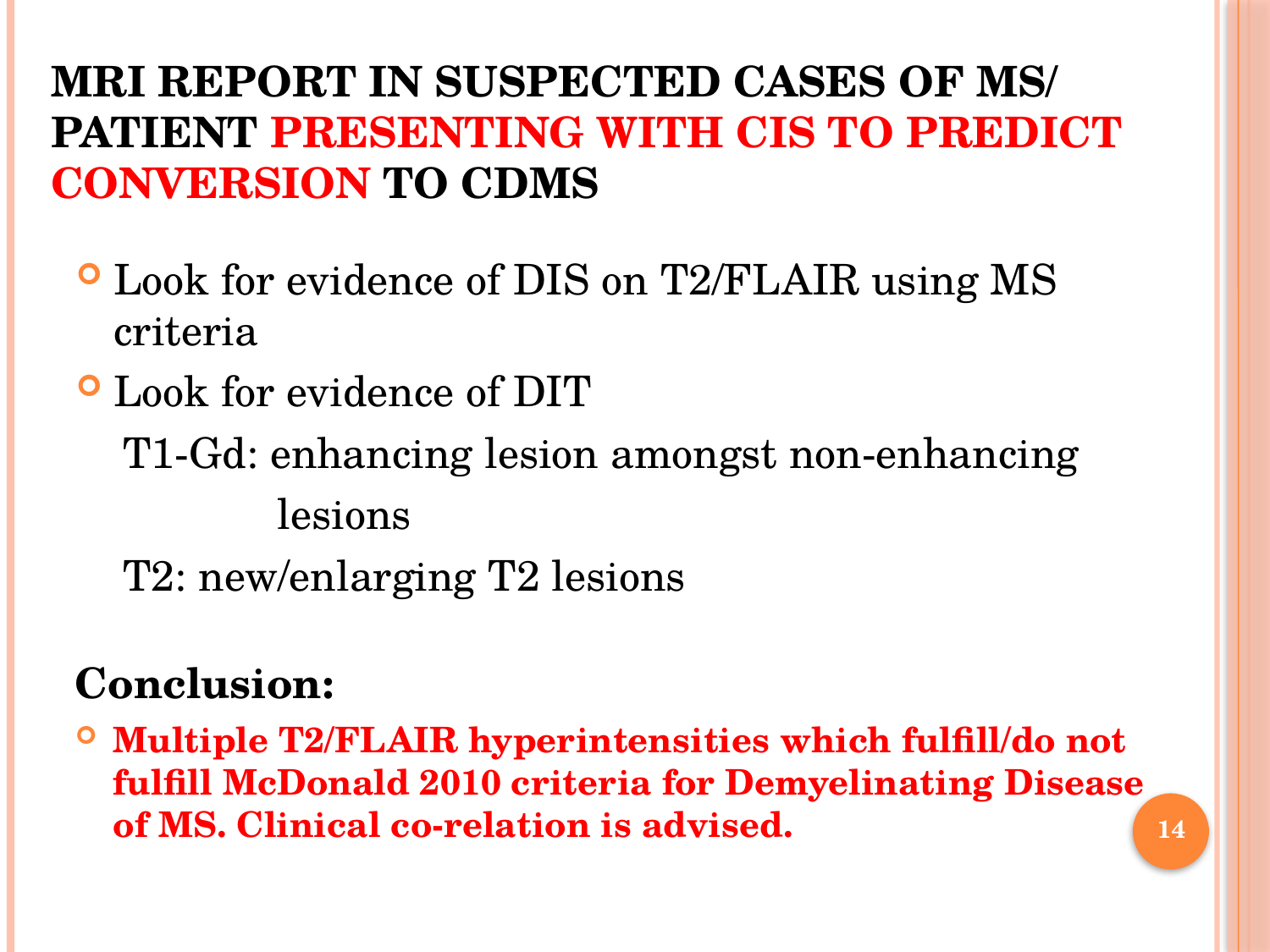

# MRI REPORT IN SUSPECTED CASES OF MS/ PATIENT PRESENTING WITH CIS TO PREDICT CONVERSION TO CDMS
Look for evidence of DIS on T2/FLAIR using MS criteria
Look for evidence of DIT
    T1-Gd: enhancing lesion amongst non-enhancing
                 lesions
    T2: new/enlarging T2 lesions
Conclusion:
Multiple T2/FLAIR hyperintensities which fulfill/do not fulfill McDonald 2010 criteria for Demyelinating Disease of MS. Clinical co-relation is advised.
14